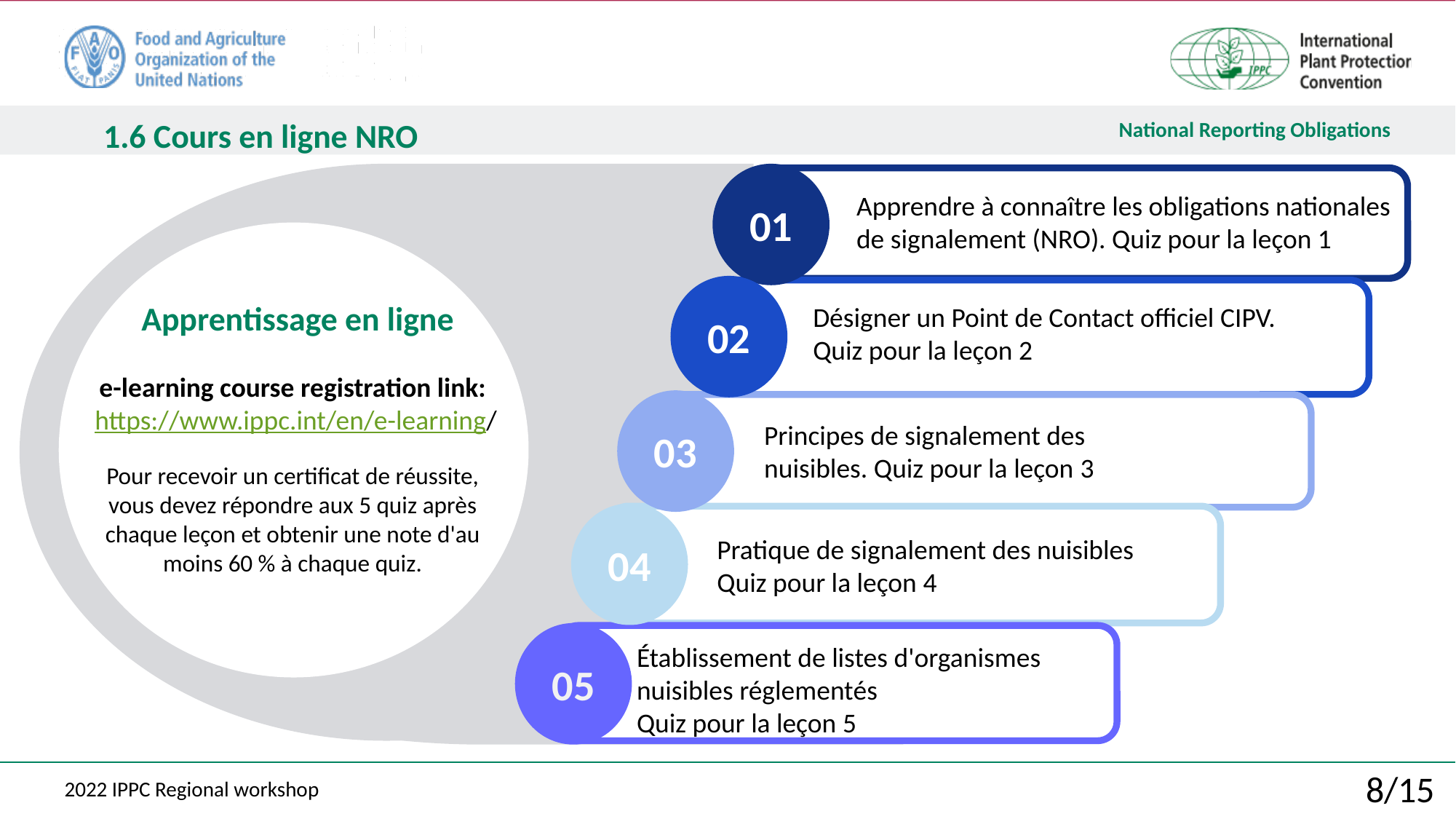

1.6 Cours en ligne NRO

01

02

03

04

05

Apprendre à connaître les obligations nationales de signalement (NRO). Quiz pour la leçon 1
Apprentissage en ligne
Désigner un Point de Contact officiel CIPV. Quiz pour la leçon 2
e-learning course registration link:
 https://www.ippc.int/en/e-learning/
Principes de signalement des nuisibles. Quiz pour la leçon 3
Pour recevoir un certificat de réussite, vous devez répondre aux 5 quiz après chaque leçon et obtenir une note d'au moins 60 % à chaque quiz.
Pratique de signalement des nuisibles
Quiz pour la leçon 4
Établissement de listes d'organismes
nuisibles réglementés
Quiz pour la leçon 5
8/15